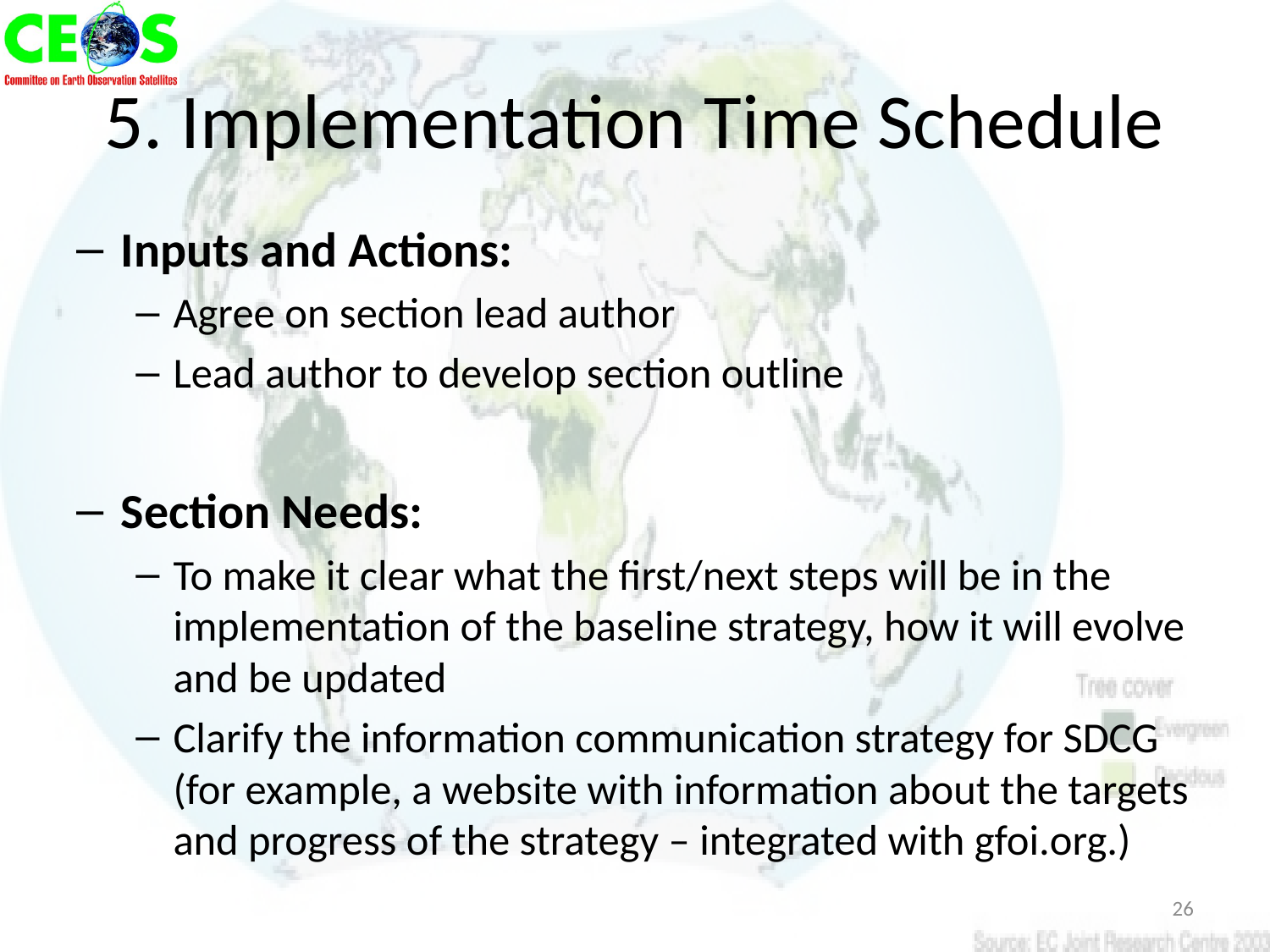

# 5. Implementation Time Schedule
Inputs and Actions:
Agree on section lead author
Lead author to develop section outline

Section Needs:
To make it clear what the first/next steps will be in the implementation of the baseline strategy, how it will evolve and be updated
Clarify the information communication strategy for SDCG (for example, a website with information about the targets and progress of the strategy – integrated with gfoi.org.)
26